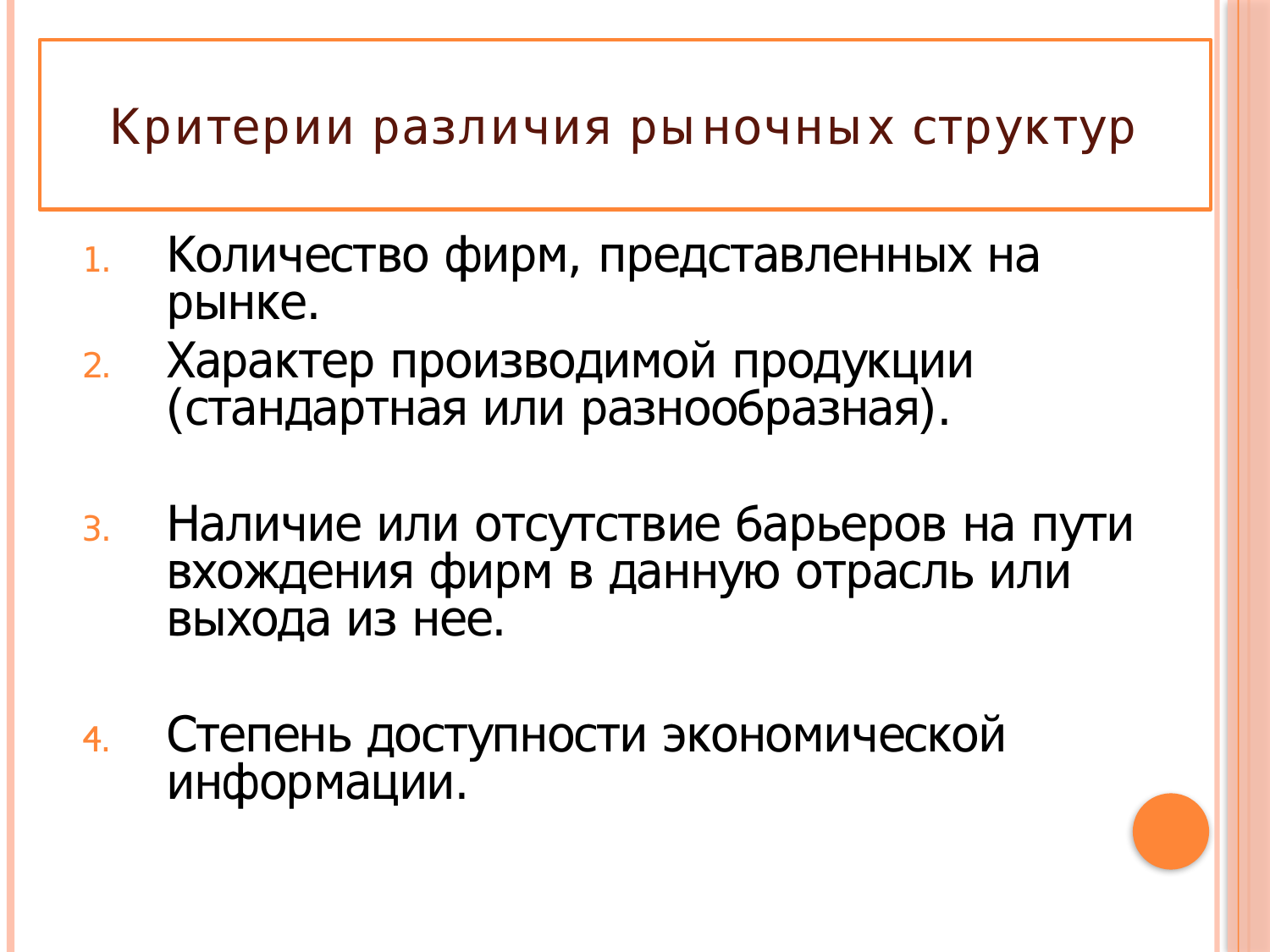

#
Критерии различия рыночных структур
Количество фирм, представленных на рынке.
Характер производимой продукции (стандартная или разнообразная).

Наличие или отсутствие барьеров на пути вхождения фирм в данную отрасль или выхода из нее.

Степень доступности экономической информации.